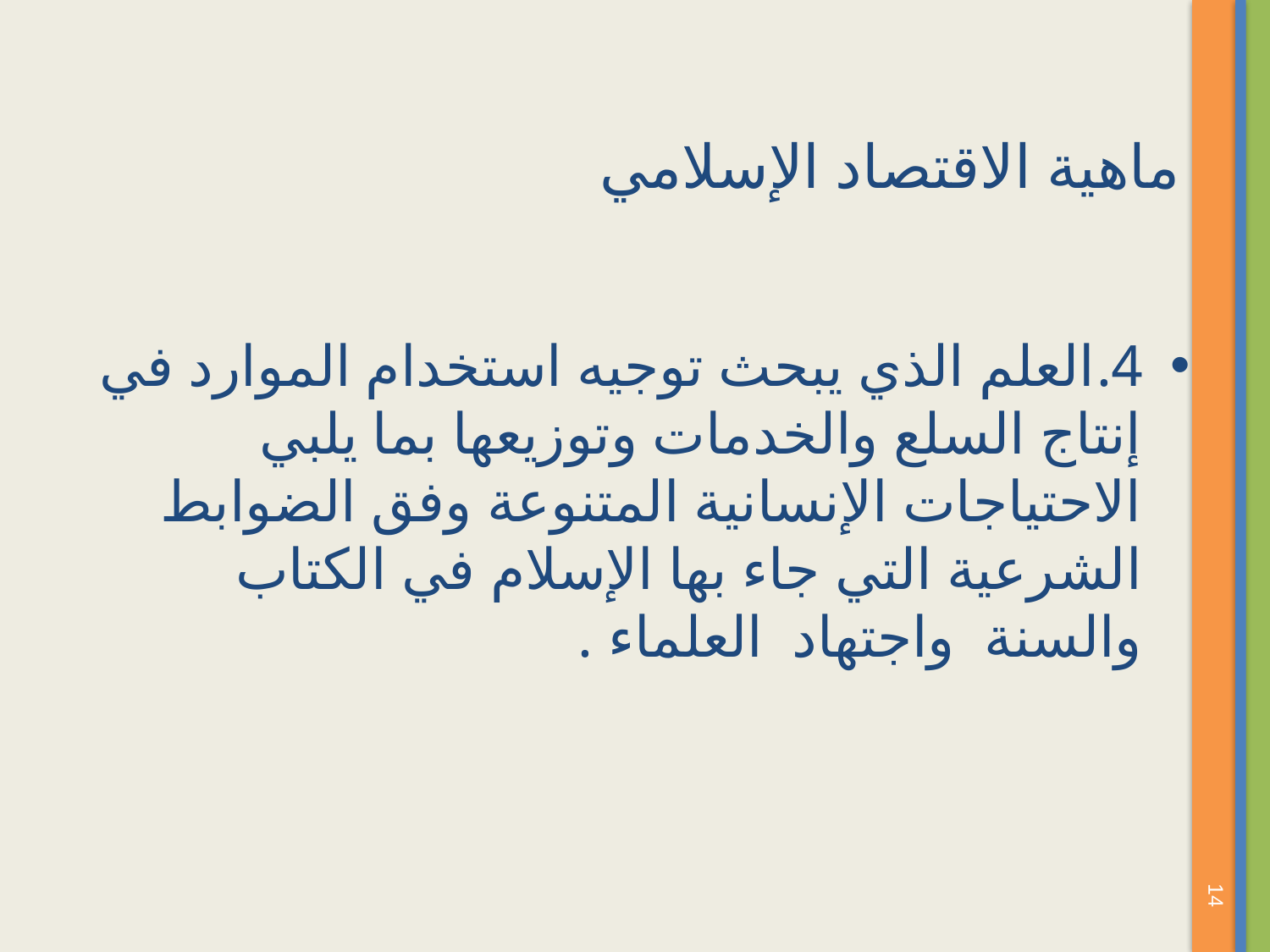

# ماهية الاقتصاد الإسلامي
4.	العلم الذي يبحث توجيه استخدام الموارد في إنتاج السلع والخدمات وتوزيعها بما يلبي الاحتياجات الإنسانية المتنوعة وفق الضوابط الشرعية التي جاء بها الإسلام في الكتاب والسنة  واجتهاد  العلماء .
14